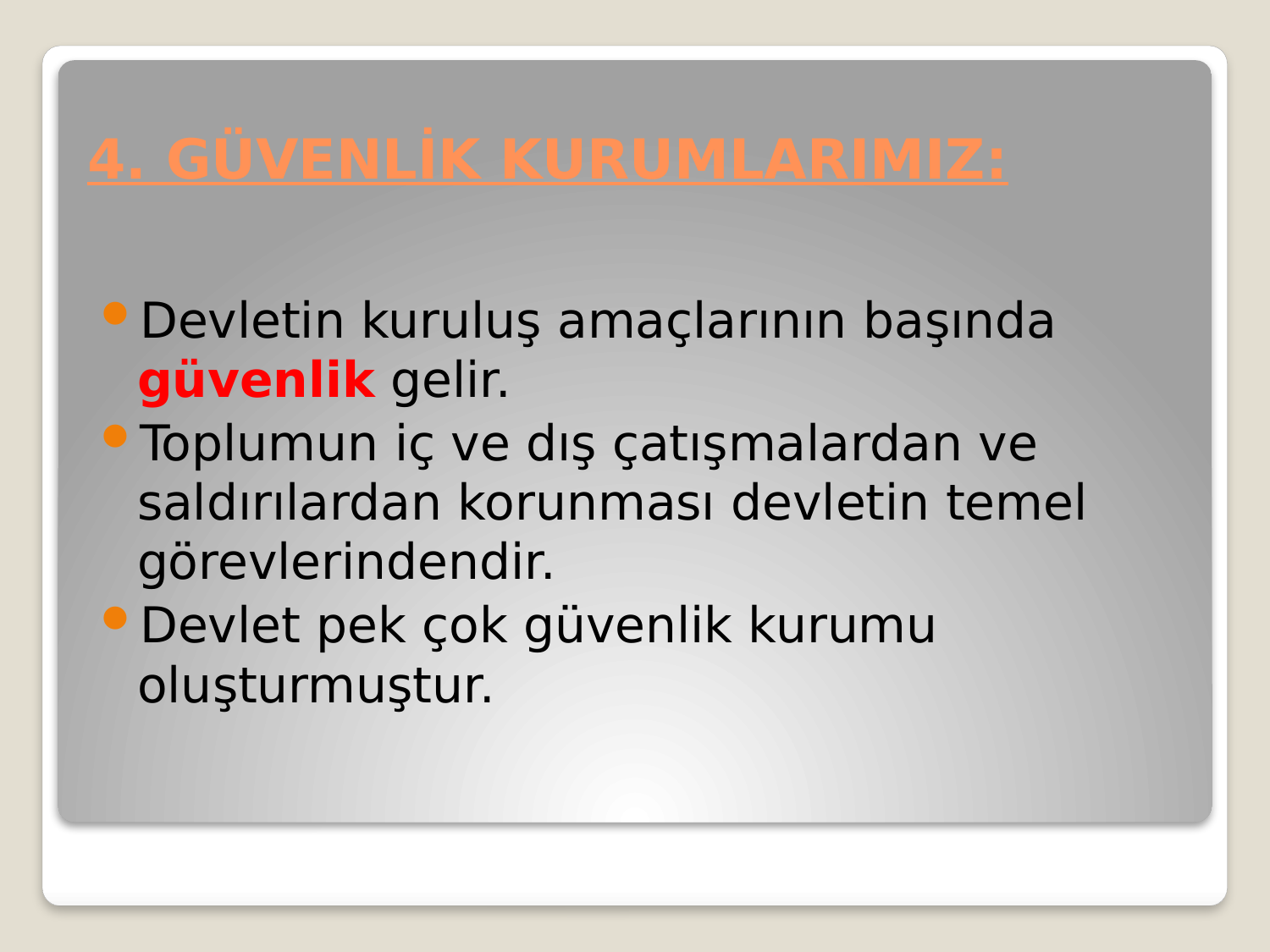

# 4. GÜVENLİK KURUMLARIMIZ:
Devletin kuruluş amaçlarının başında güvenlik gelir.
Toplumun iç ve dış çatışmalardan ve saldırılardan korunması devletin temel görevlerindendir.
Devlet pek çok güvenlik kurumu oluşturmuştur.